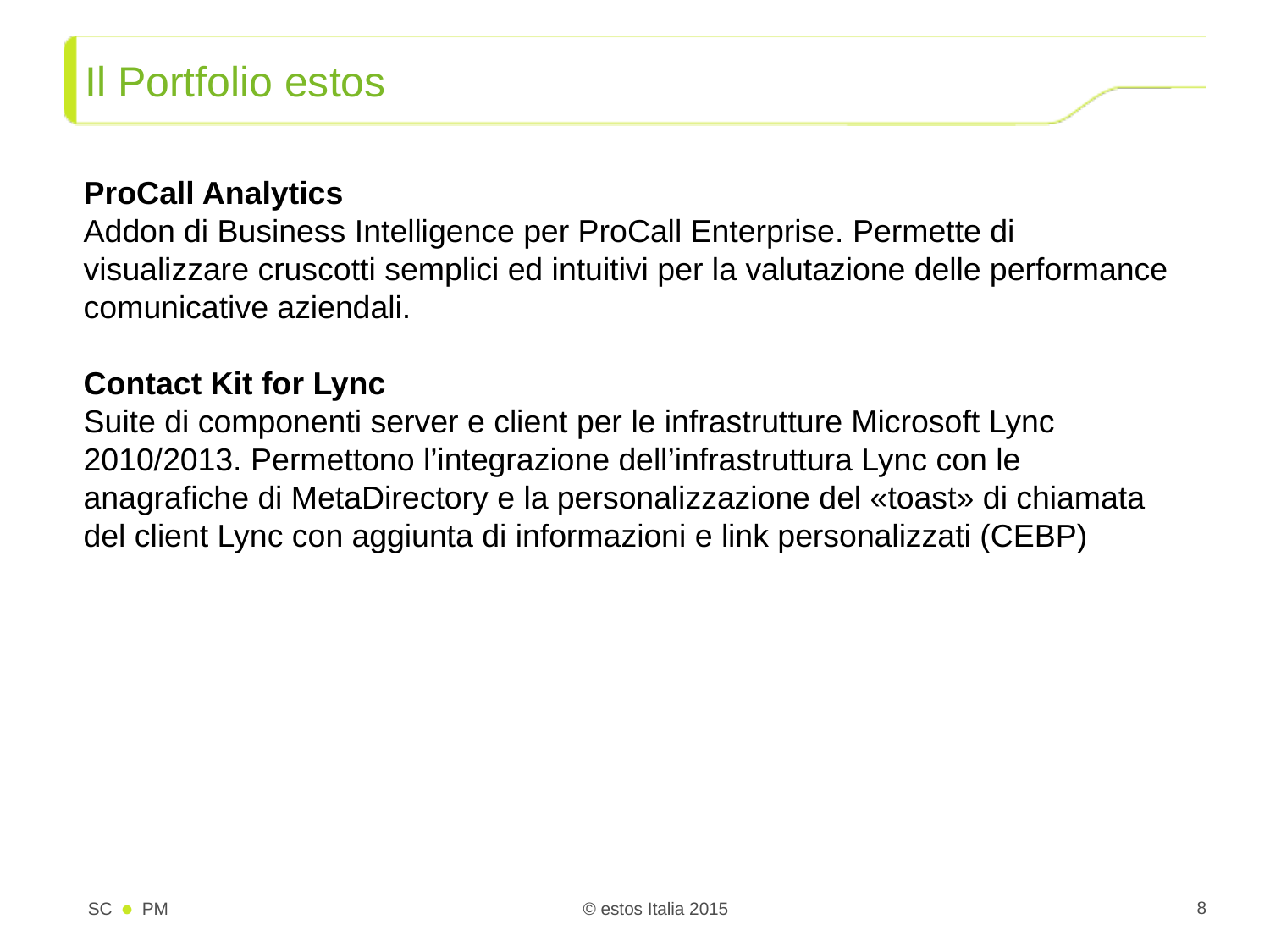

# Il Portfolio estos

ProCall Analytics
Addon di Business Intelligence per ProCall Enterprise. Permette di visualizzare cruscotti semplici ed intuitivi per la valutazione delle performance comunicative aziendali.

Contact Kit for Lync
Suite di componenti server e client per le infrastrutture Microsoft Lync 2010/2013. Permettono l’integrazione dell’infrastruttura Lync con le anagrafiche di MetaDirectory e la personalizzazione del «toast» di chiamata del client Lync con aggiunta di informazioni e link personalizzati (CEBP)
SC
PM
8